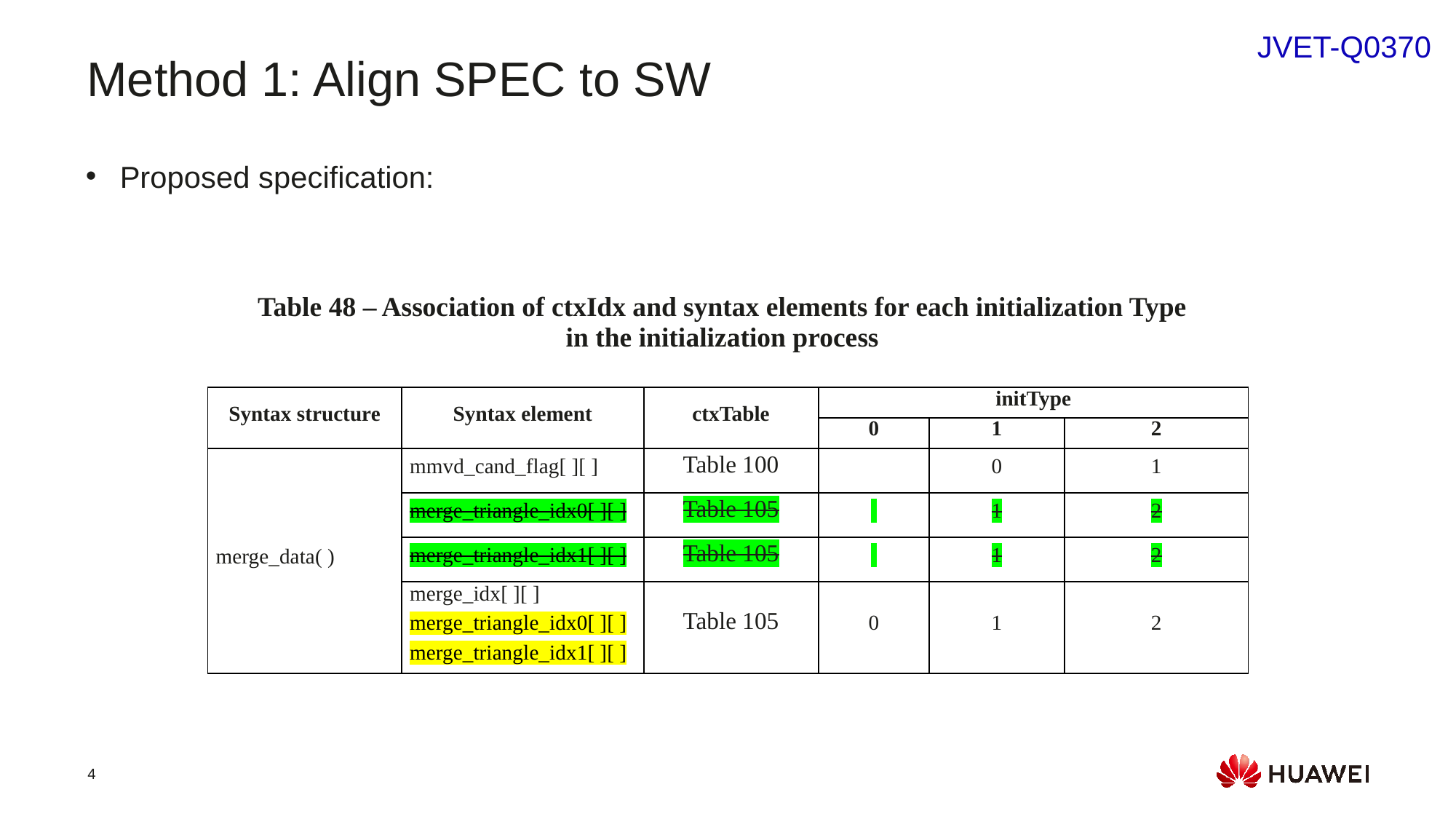

JVET-Q0370
Method 1: Align SPEC to SW
Proposed specification:
| Table 48 – Association of ctxIdx and syntax elements for each initialization Type in the initialization process |  |  |  |  |  |  |
| --- | --- | --- | --- | --- | --- | --- |
| Syntax structure | Syntax element | ctxTable | initType |  |  |  |
|  |  |  | 0 | 1 | 2 |  |
| merge\_data( ) | mmvd\_cand\_flag[ ][ ] | Table 100 |  | 0 | 1 |  |
|  | merge\_triangle\_idx0[ ][ ] | Table 105 |  | 1 | 2 |  |
|  | merge\_triangle\_idx1[ ][ ] | Table 105 |  | 1 | 2 |  |
|  | merge\_idx[ ][ ] merge\_triangle\_idx0[ ][ ] merge\_triangle\_idx1[ ][ ] | Table 105 | 0 | 1 | 2 |  |